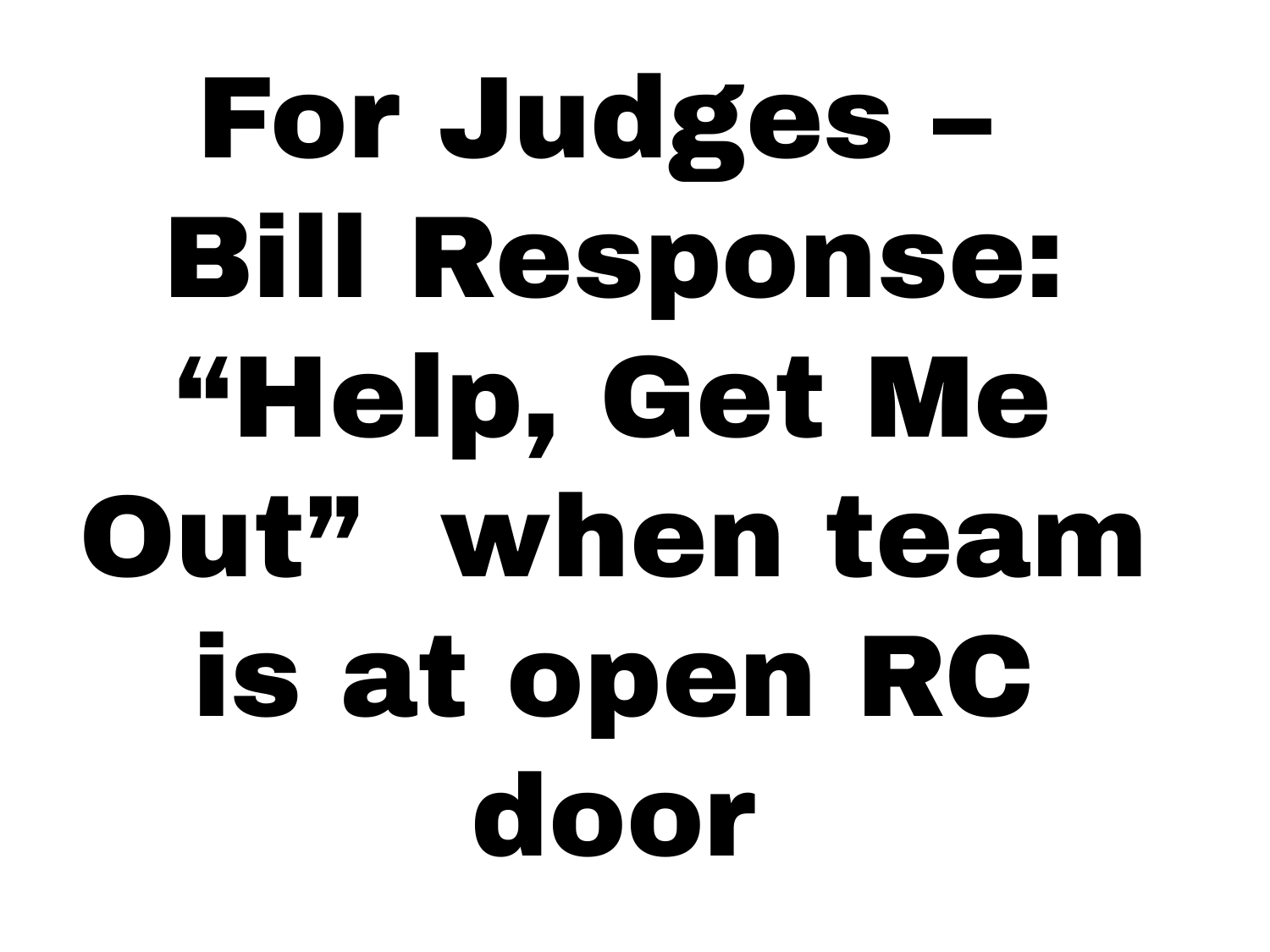

# For Judges – Bill Response: “Help, Get Me Out”  when team is at open RC door